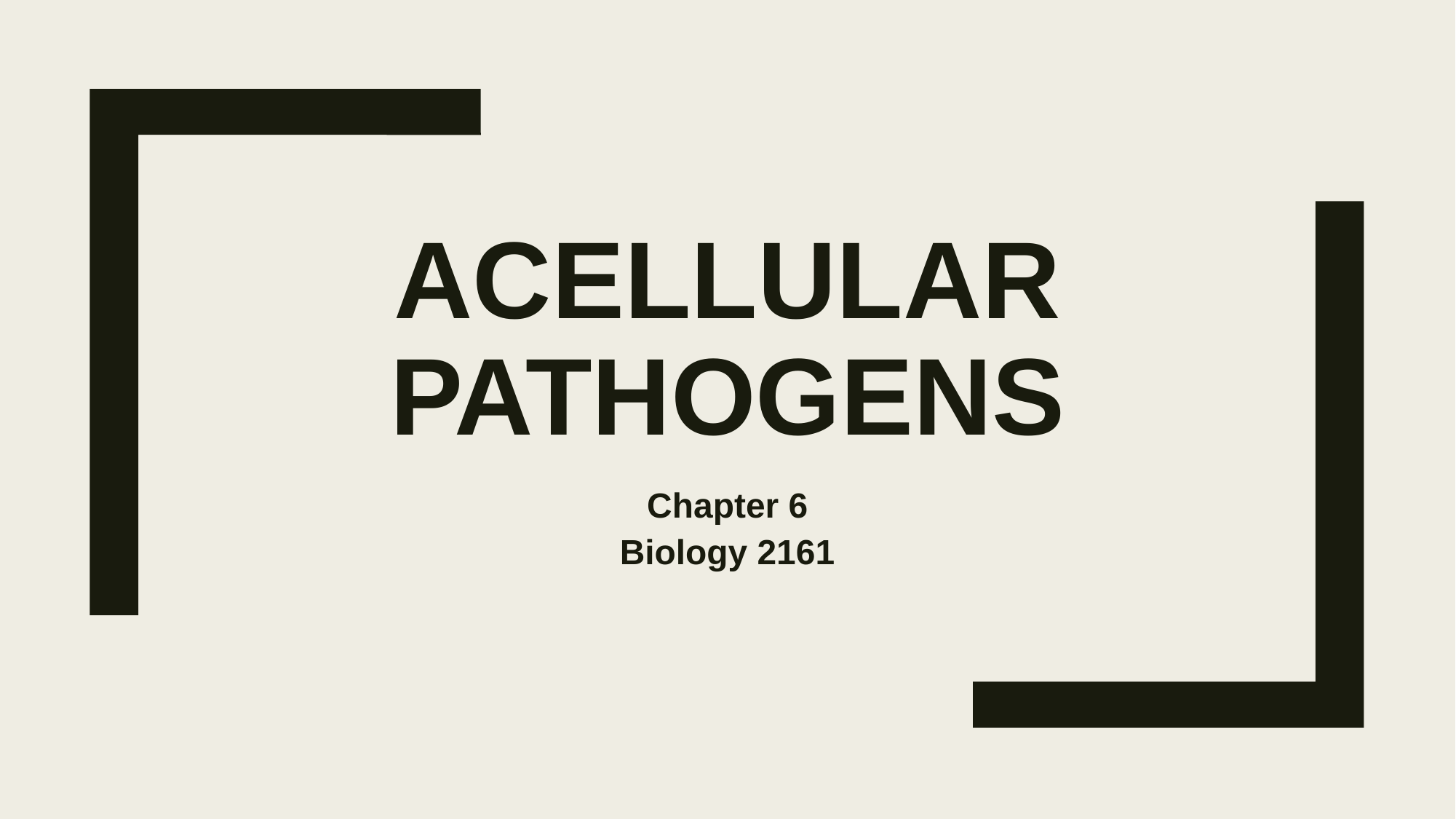

# Acellular Pathogens
Chapter 6
Biology 2161